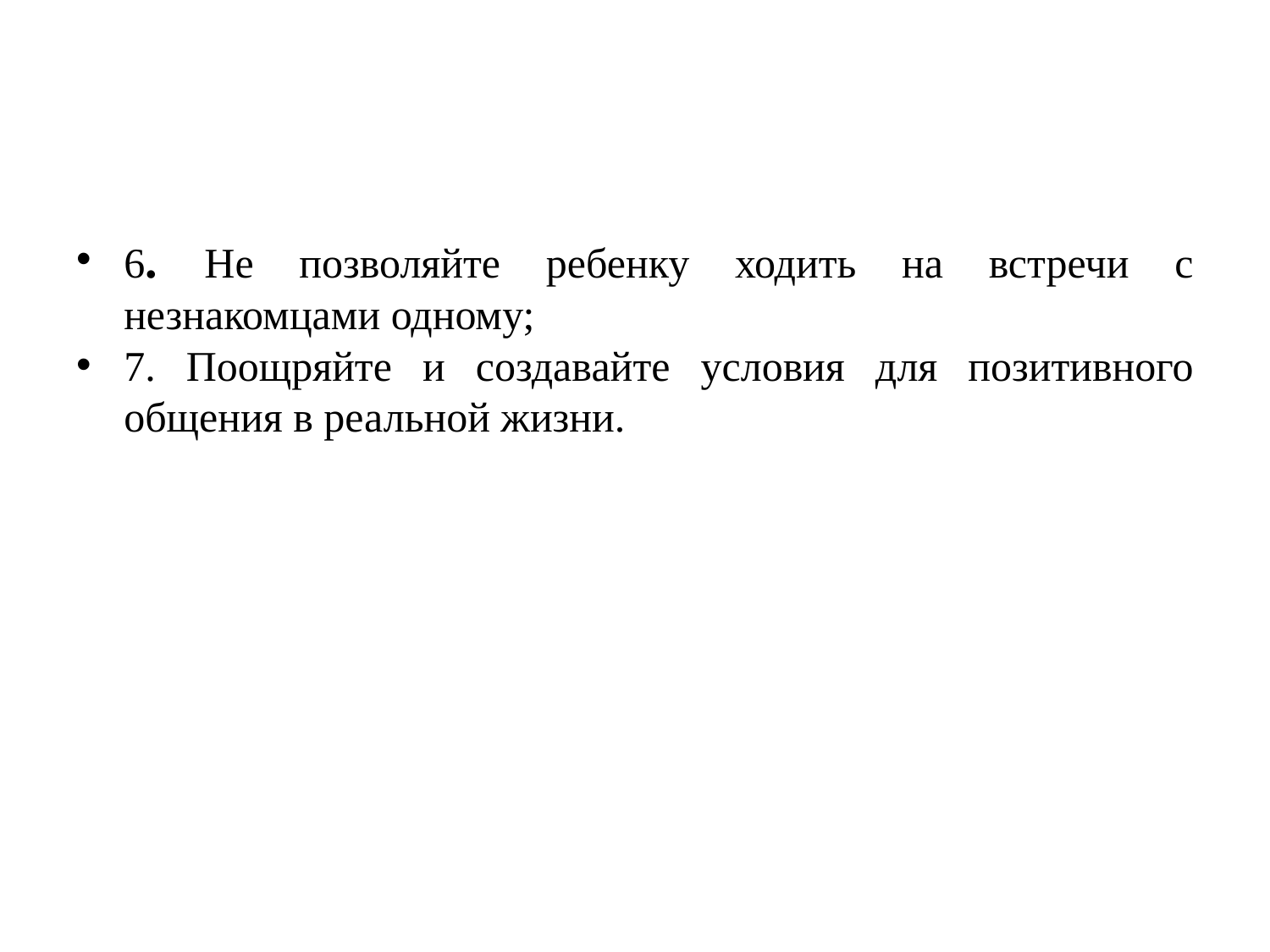

#
6. Не позволяйте ребенку ходить на встречи с незнакомцами одному;
7. Поощряйте и создавайте условия для позитивного общения в реальной жизни.